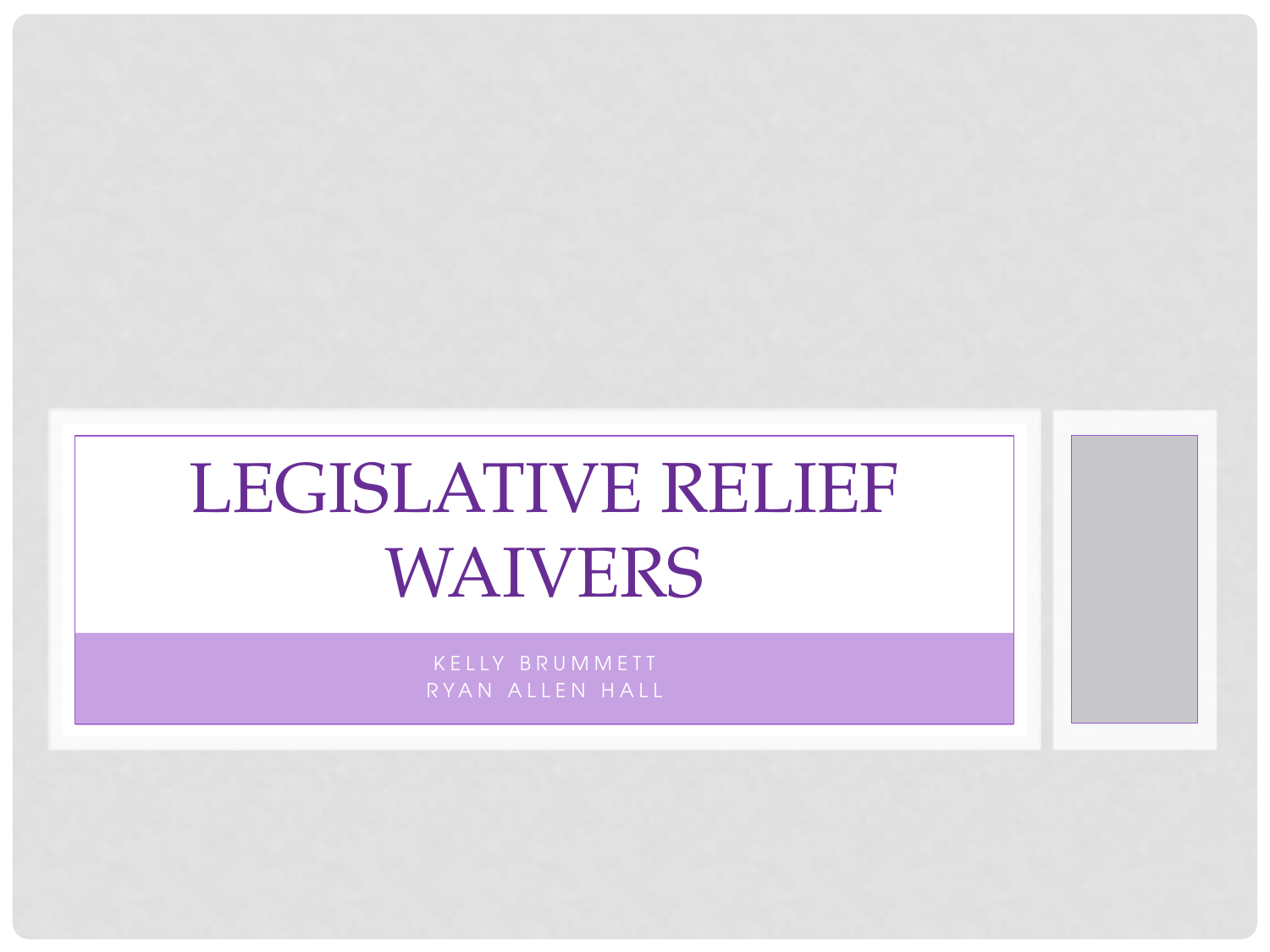

# Legislative Relief Waivers
Kelly Brummett
Ryan allen Hall